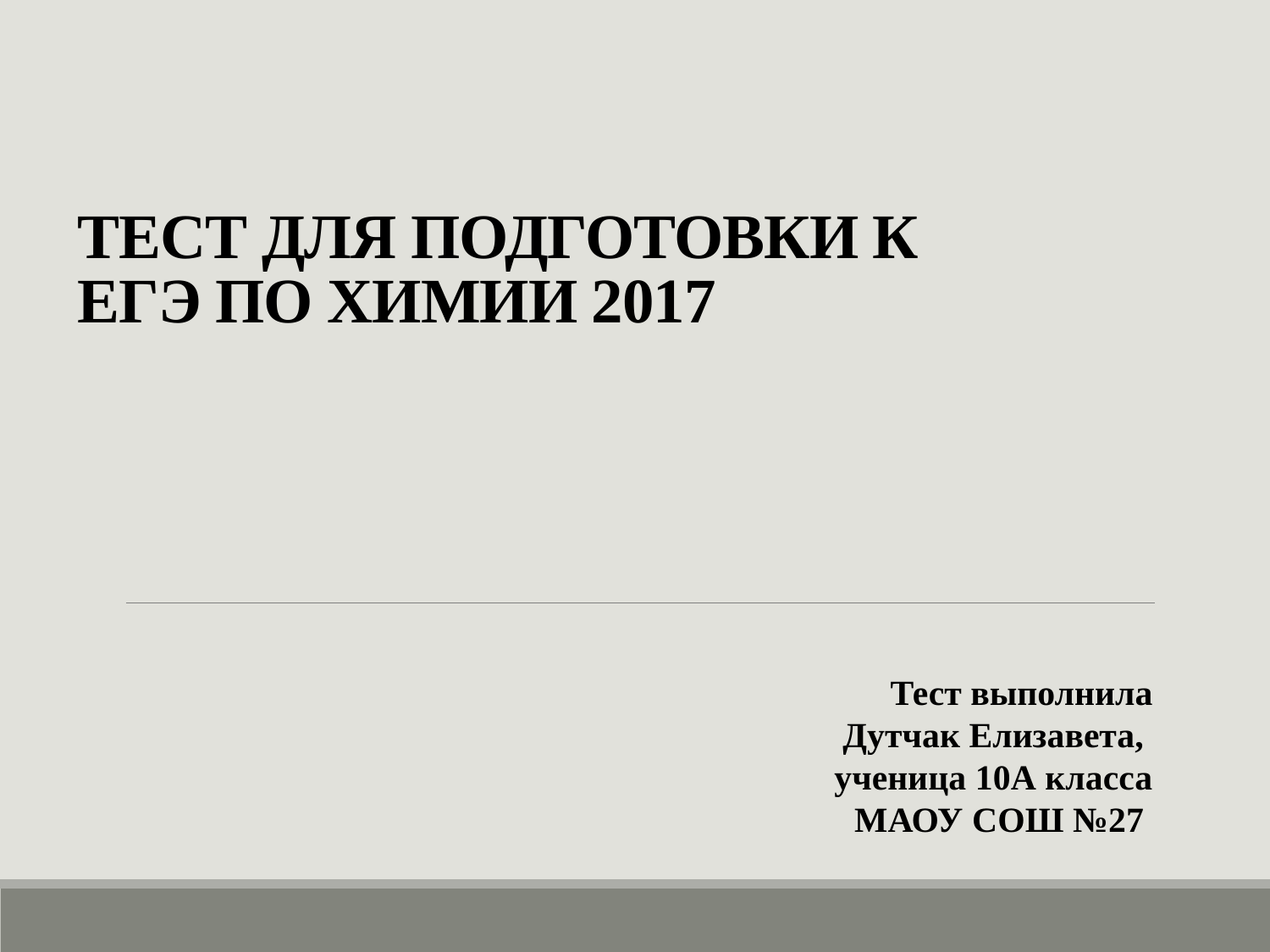

# Тест для подготовки к ЕГЭ по химии 2017
Тест выполнила
Дутчак Елизавета,
ученица 10А класса
МАОУ СОШ №27